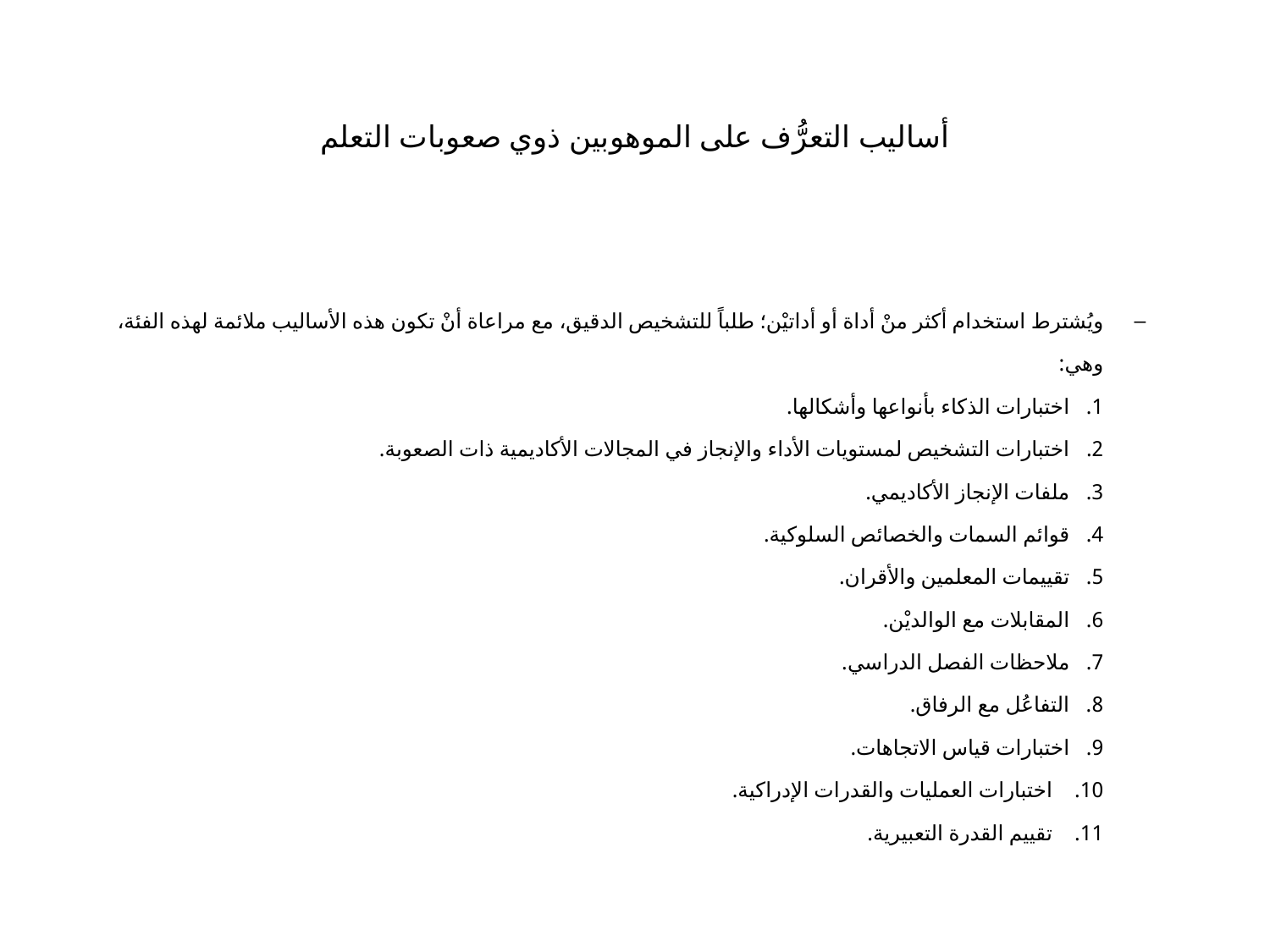

# أساليب التعرُّف على الموهوبين ذوي صعوبات التعلم

ويُشترط استخدام أكثر منْ أداة أو أداتيْن؛ طلباً للتشخيص الدقيق، مع مراعاة أنْ تكون هذه الأساليب ملائمة لهذه الفئة، وهي:
1.   اختبارات الذكاء بأنواعها وأشكالها.
2.   اختبارات التشخيص لمستويات الأداء والإنجاز في المجالات الأكاديمية ذات الصعوبة.
3.   ملفات الإنجاز الأكاديمي.
4.   قوائم السمات والخصائص السلوكية.
5.   تقييمات المعلمين والأقران.
6.   المقابلات مع الوالديْن.
7.   ملاحظات الفصل الدراسي.
8.   التفاعُل مع الرفاق.
9.   اختبارات قياس الاتجاهات.
10.    اختبارات العمليات والقدرات الإدراكية.
11.    تقييم القدرة التعبيرية.